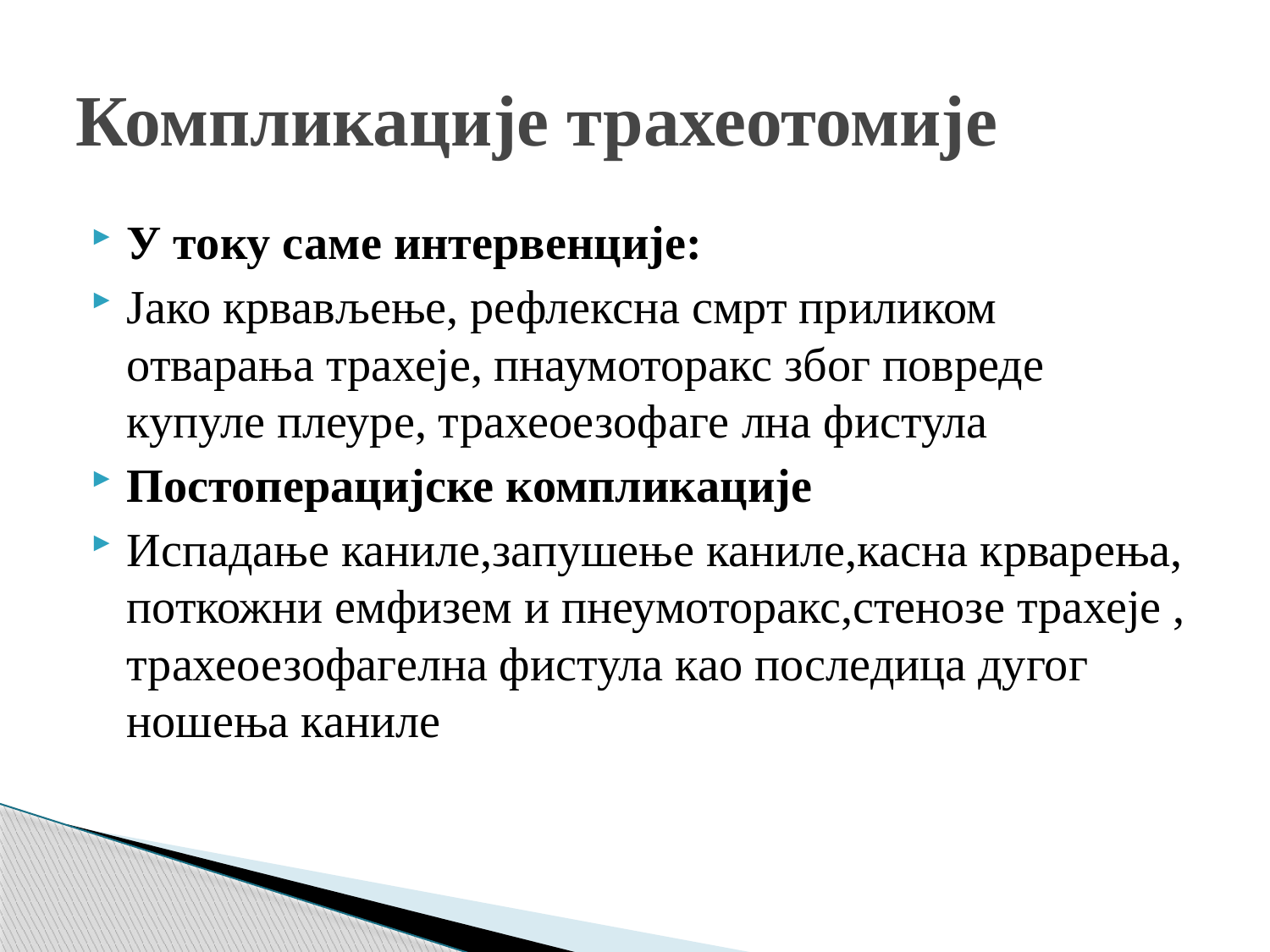

# Компликације трахеотомије
У току саме интервенције:
Јако крвављење, рефлексна смрт приликом отварања трахеје, пнаумоторакс због повреде купуле плеуре, трахеоезофаге лна фистула
Постоперацијске компликације
Испадање каниле,запушење каниле,касна крварења, поткожни емфизем и пнеумоторакс,стенозе трахеје , трахеоезофагелна фистула као последица дугог ношења каниле